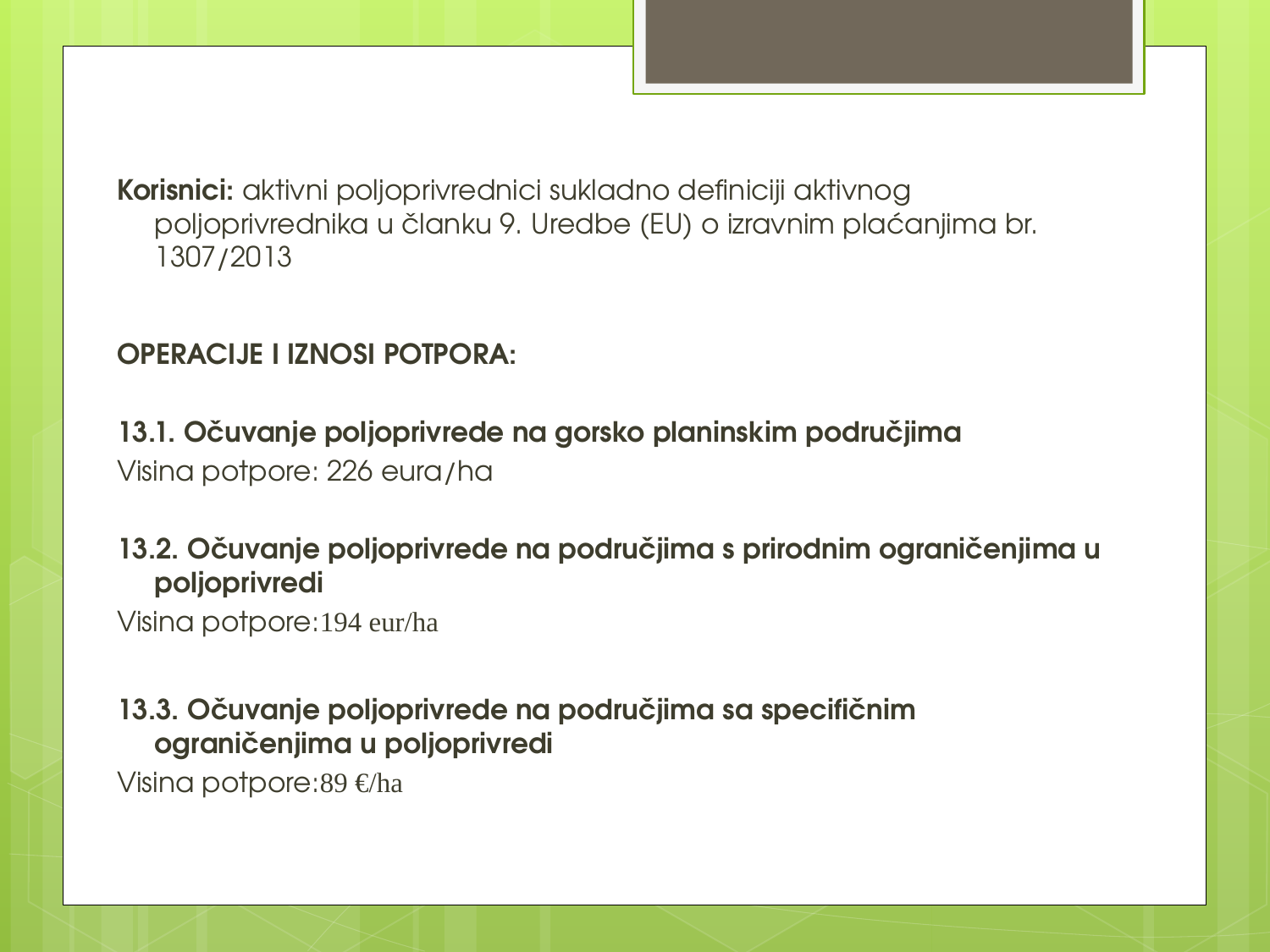

Korisnici: aktivni poljoprivrednici sukladno definiciji aktivnog poljoprivrednika u članku 9. Uredbe (EU) o izravnim plaćanjima br. 1307/2013

OPERACIJE I IZNOSI POTPORA:

13.1. Očuvanje poljoprivrede na gorsko planinskim područjima
Visina potpore: 226 eura/ha

13.2. Očuvanje poljoprivrede na područjima s prirodnim ograničenjima u poljoprivredi
Visina potpore:194 eur/ha

13.3. Očuvanje poljoprivrede na područjima sa specifičnim ograničenjima u poljoprivredi
Visina potpore:89 €/ha